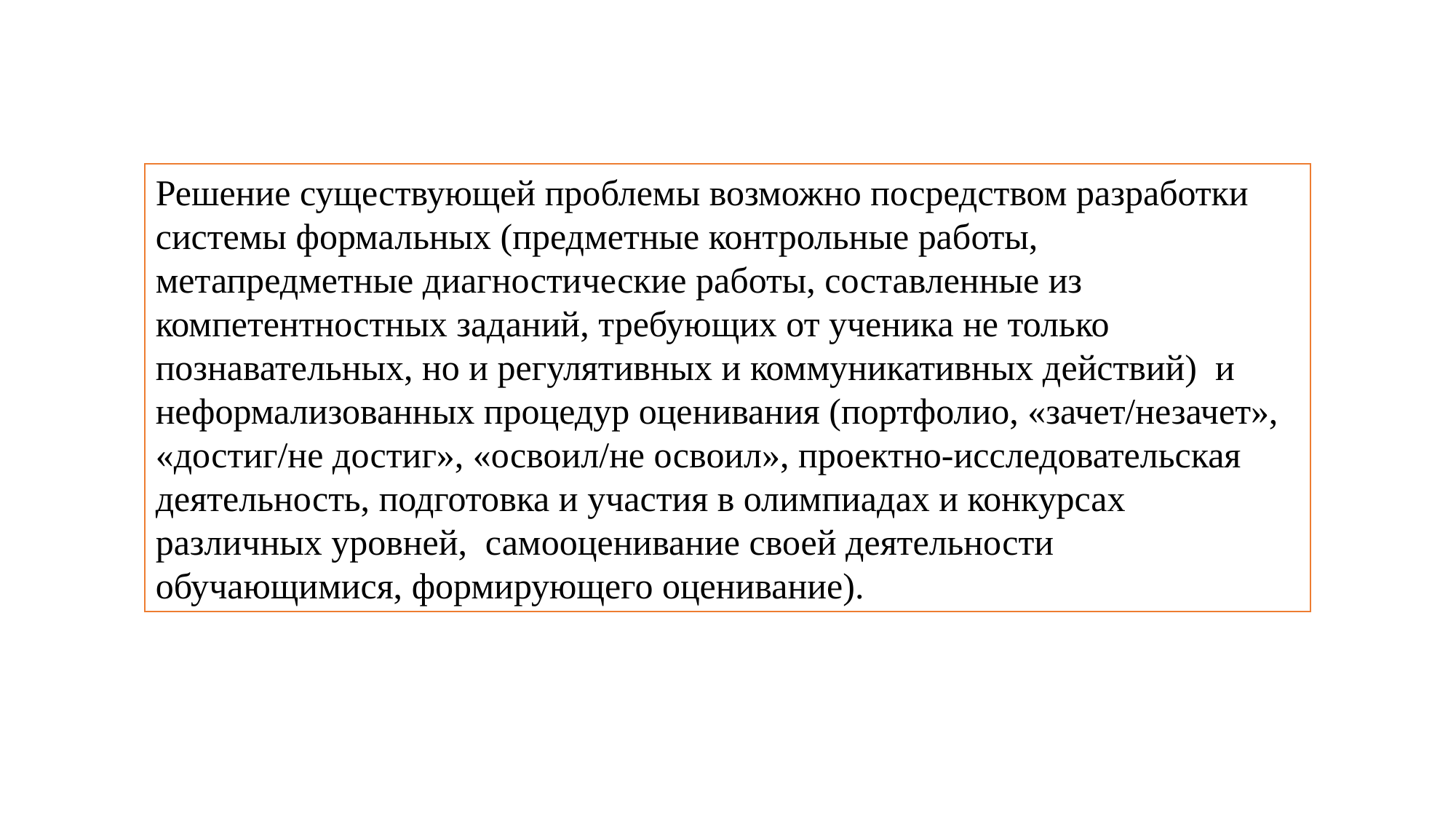

Решение существующей проблемы возможно посредством разработки системы формальных (предметные контрольные работы,  метапредметные диагностические работы, составленные из компетентностных заданий, требующих от ученика не только познавательных, но и регулятивных и коммуникативных действий)  и  неформализованных процедур оценивания (портфолио, «зачет/незачет», «достиг/не достиг», «освоил/не освоил», проектно-исследовательская  деятельность, подготовка и участия в олимпиадах и конкурсах различных уровней,  самооценивание своей деятельности обучающимися, формирующего оценивание).